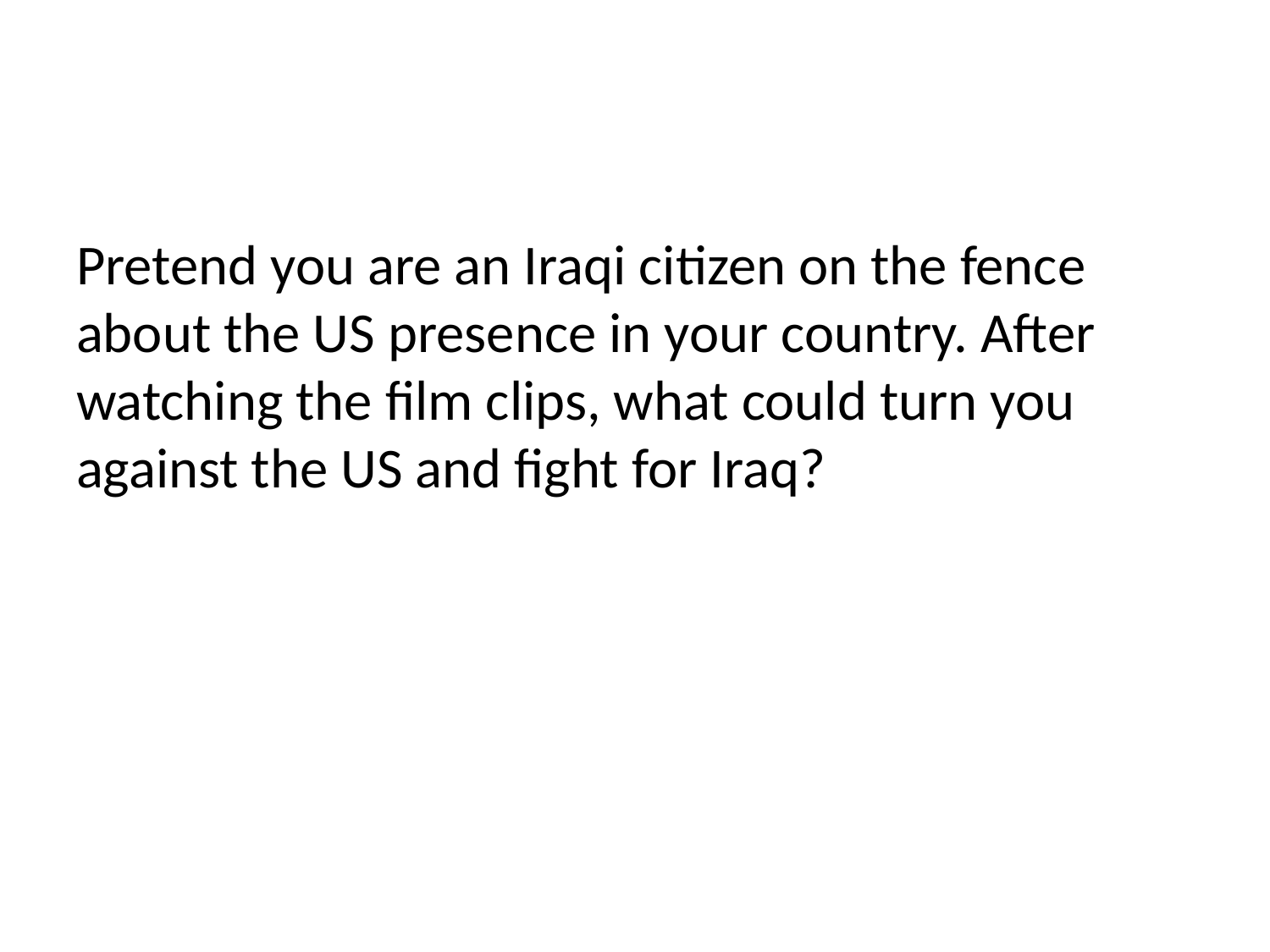

Pretend you are an Iraqi citizen on the fence about the US presence in your country. After watching the film clips, what could turn you against the US and fight for Iraq?